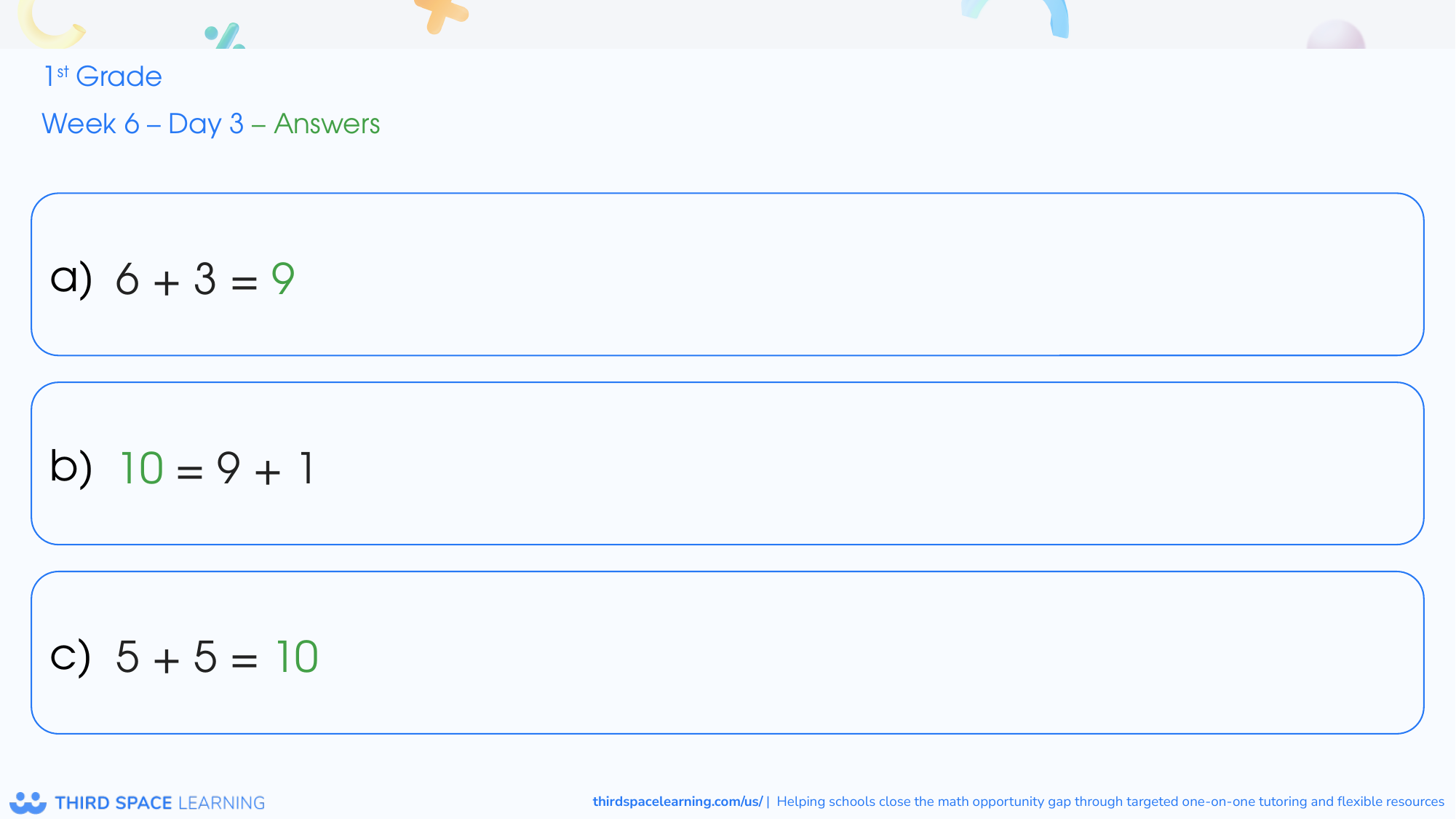

1st Grade
Week 6 – Day 3 – Answers
6 + 3 = 9
10 = 9 + 1
5 + 5 = 10